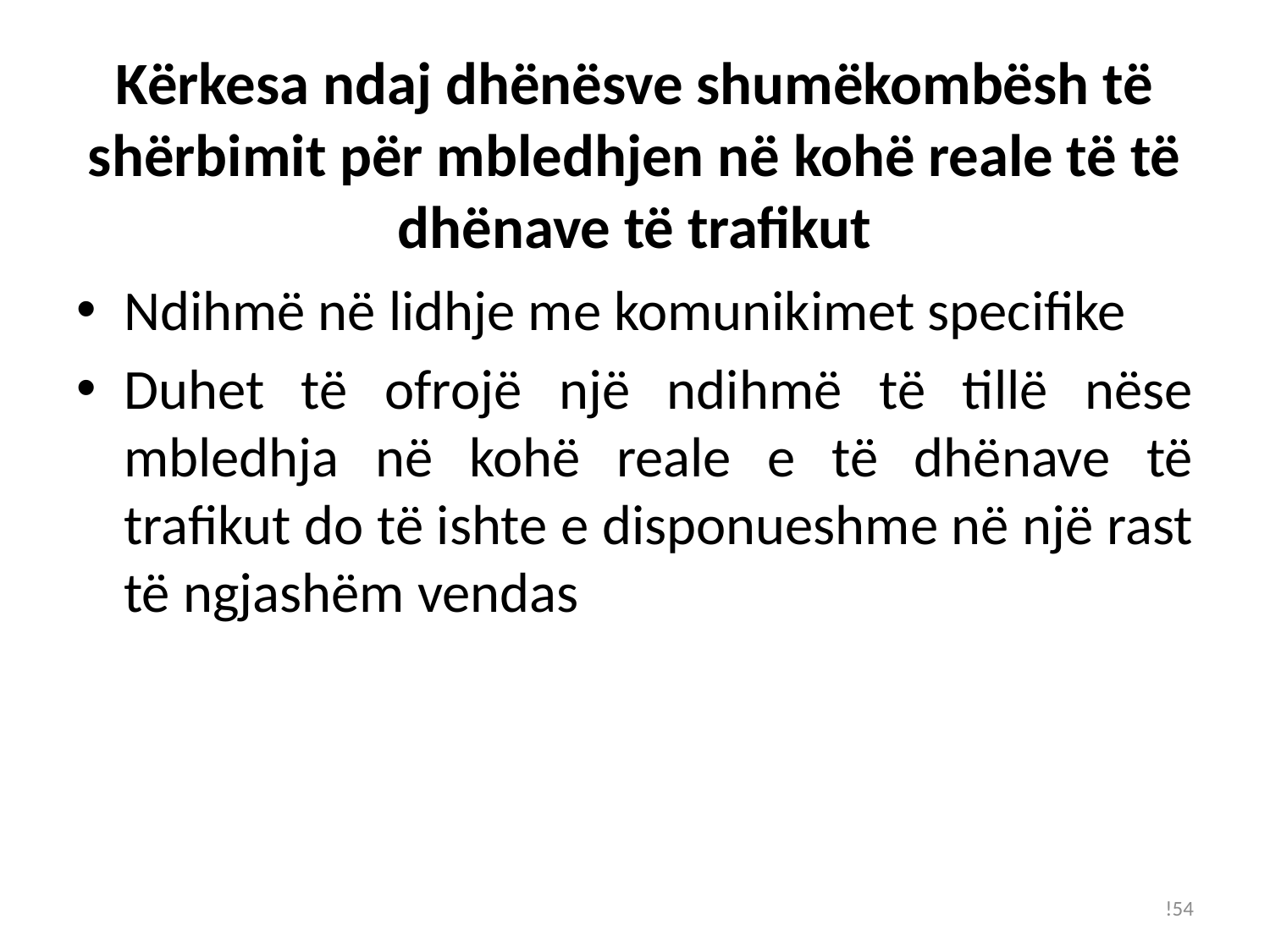

# Kërkesa ndaj dhënësve shumëkombësh të shërbimit për mbledhjen në kohë reale të të dhënave të trafikut
Ndihmë në lidhje me komunikimet specifike
Duhet të ofrojë një ndihmë të tillë nëse mbledhja në kohë reale e të dhënave të trafikut do të ishte e disponueshme në një rast të ngjashëm vendas
!54